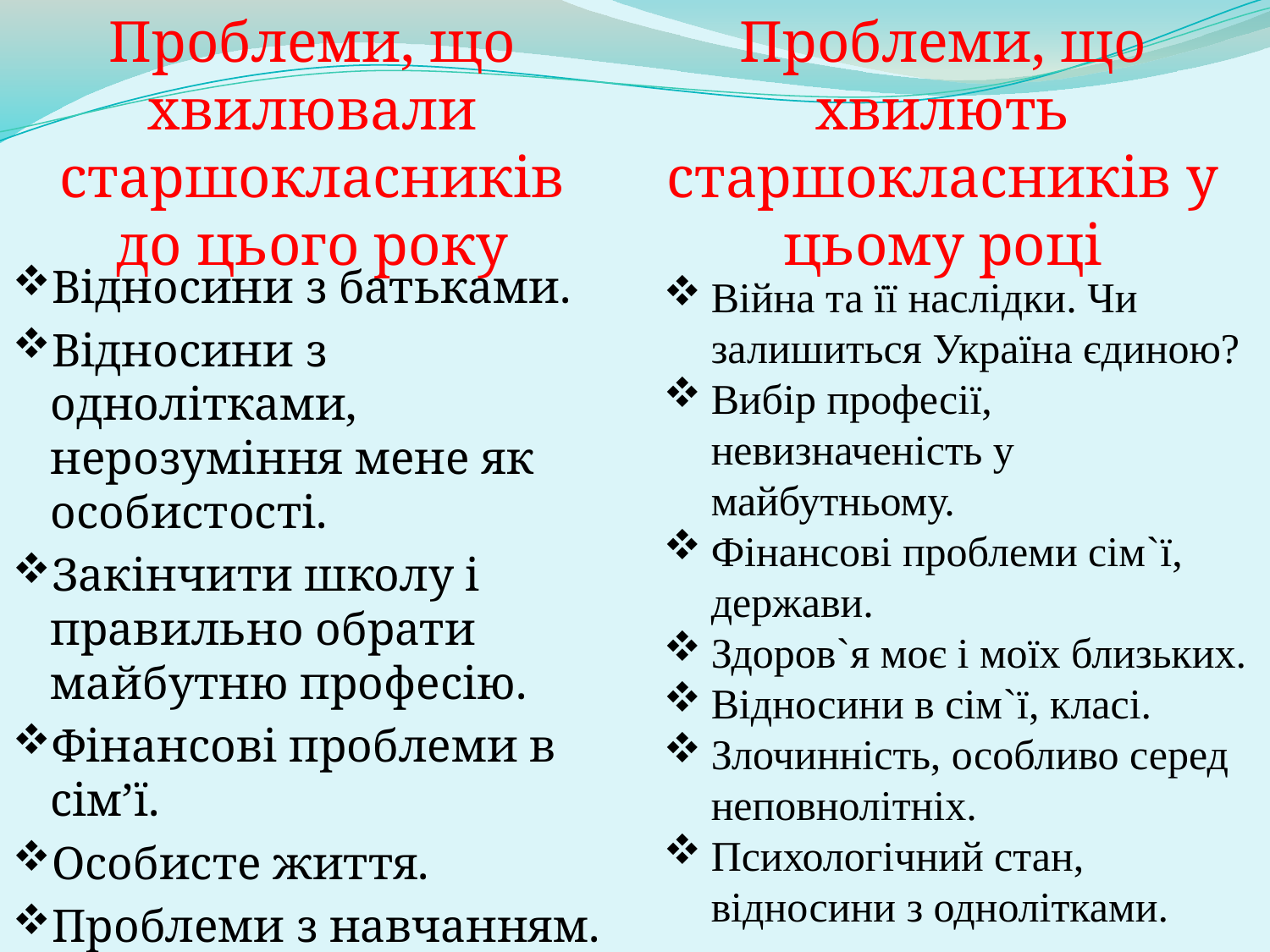

Проблеми, що хвилювали старшокласників до цього року

Проблеми, що хвилють старшокласників у цьому році

Відносини з батьками.
Відносини з однолітками, нерозуміння мене як особистості.
Закінчити школу і правильно обрати майбутню професію.
Фінансові проблеми в сім’ї.
Особисте життя.
Проблеми з навчанням.
Відсутність власних грошей.
Війна та її наслідки. Чи залишиться Україна єдиною?
Вибір професії, невизначеність у майбутньому.
Фінансові проблеми сім`ї, держави.
Здоров`я моє і моїх близьких.
Відносини в сім`ї, класі.
Злочинність, особливо серед неповнолітніх.
Психологічний стан, відносини з однолітками.